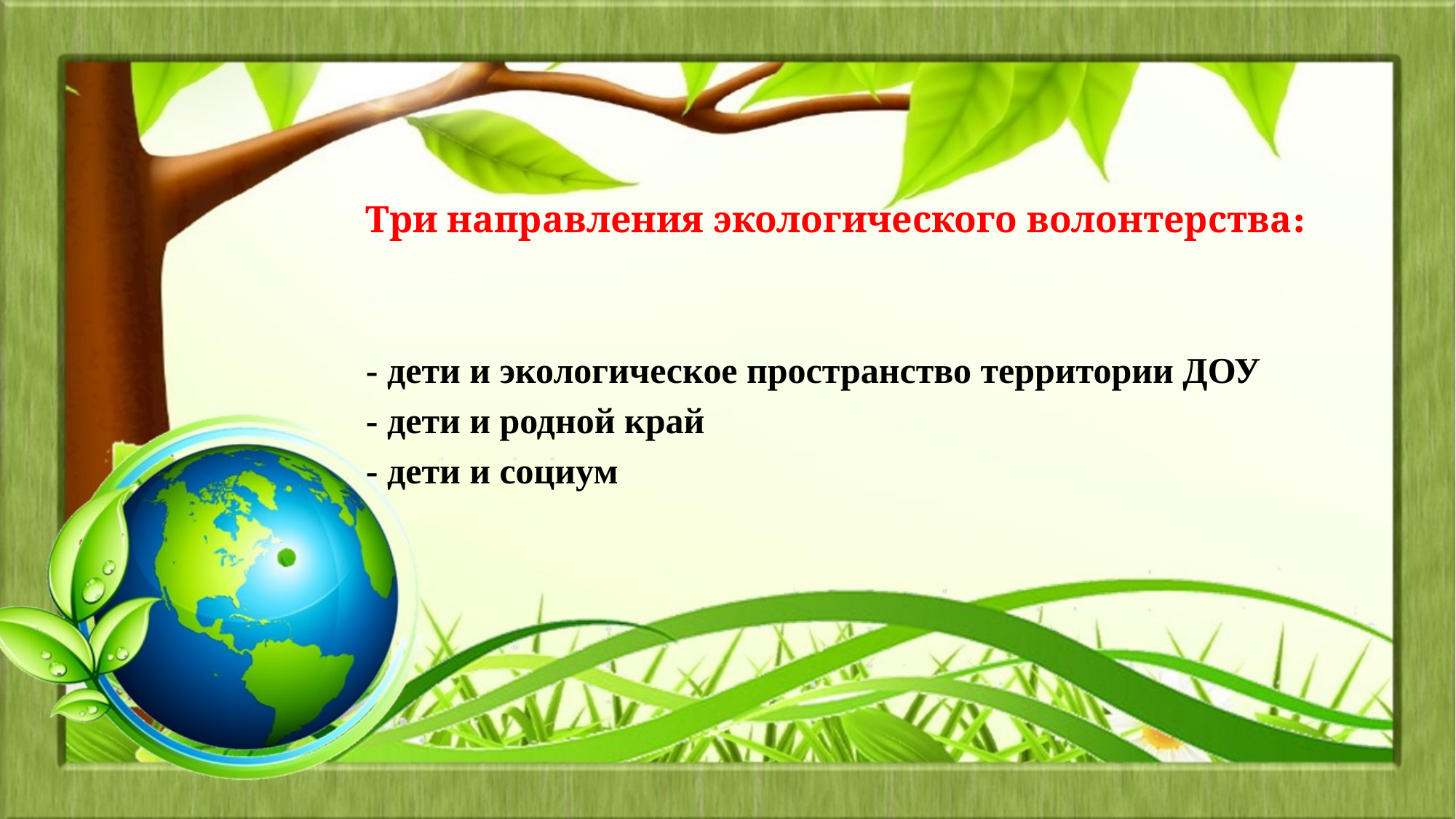

# Три направления экологического волонтерства: - дети и экологическое пространство территории ДОУ - дети и родной край - дети и социум